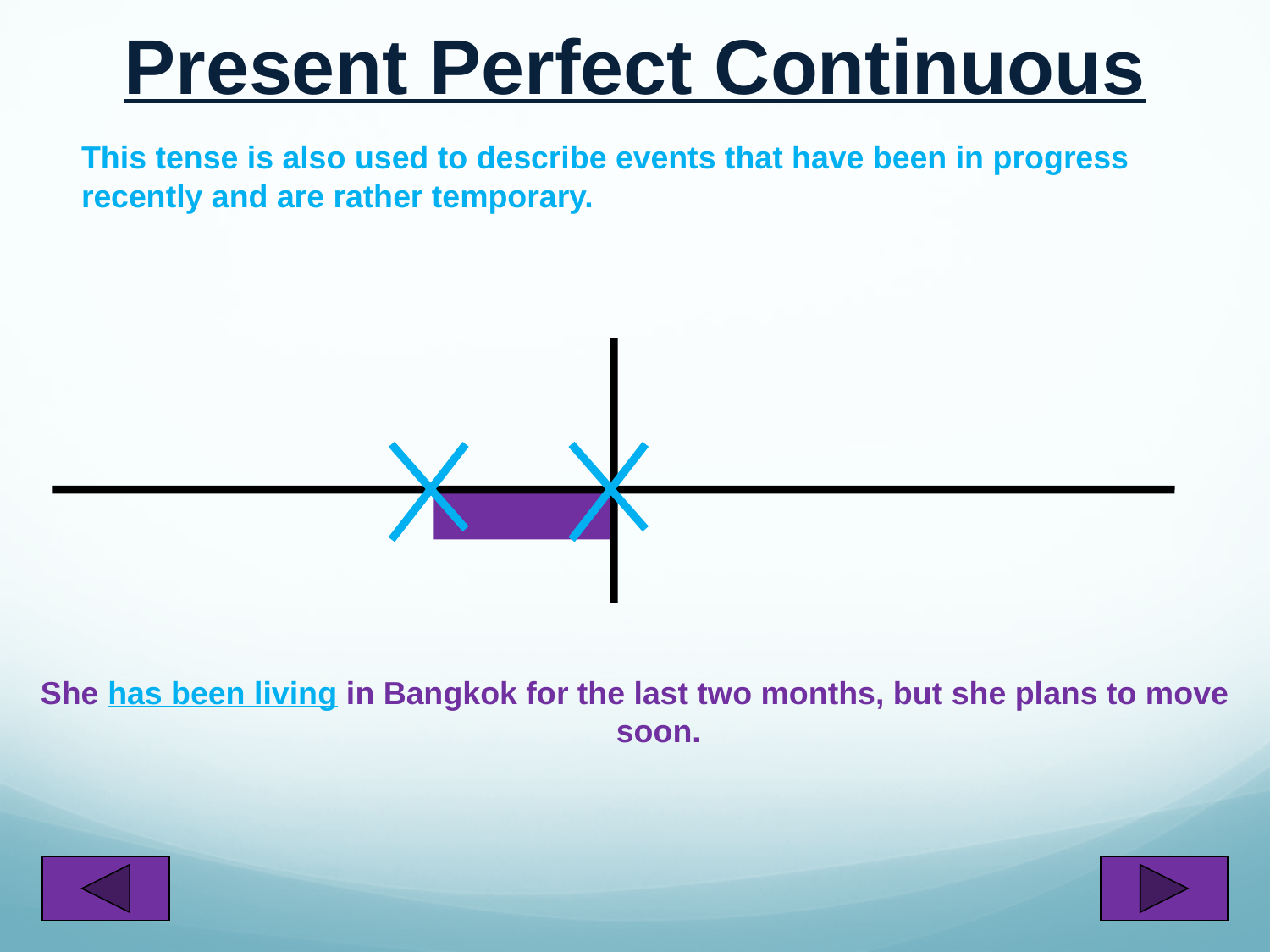

Present Perfect Continuous
    	This tense is also used to describe events that have been in progress recently and are rather temporary.

She has been living in Bangkok for the last two months, but she plans to move soon.